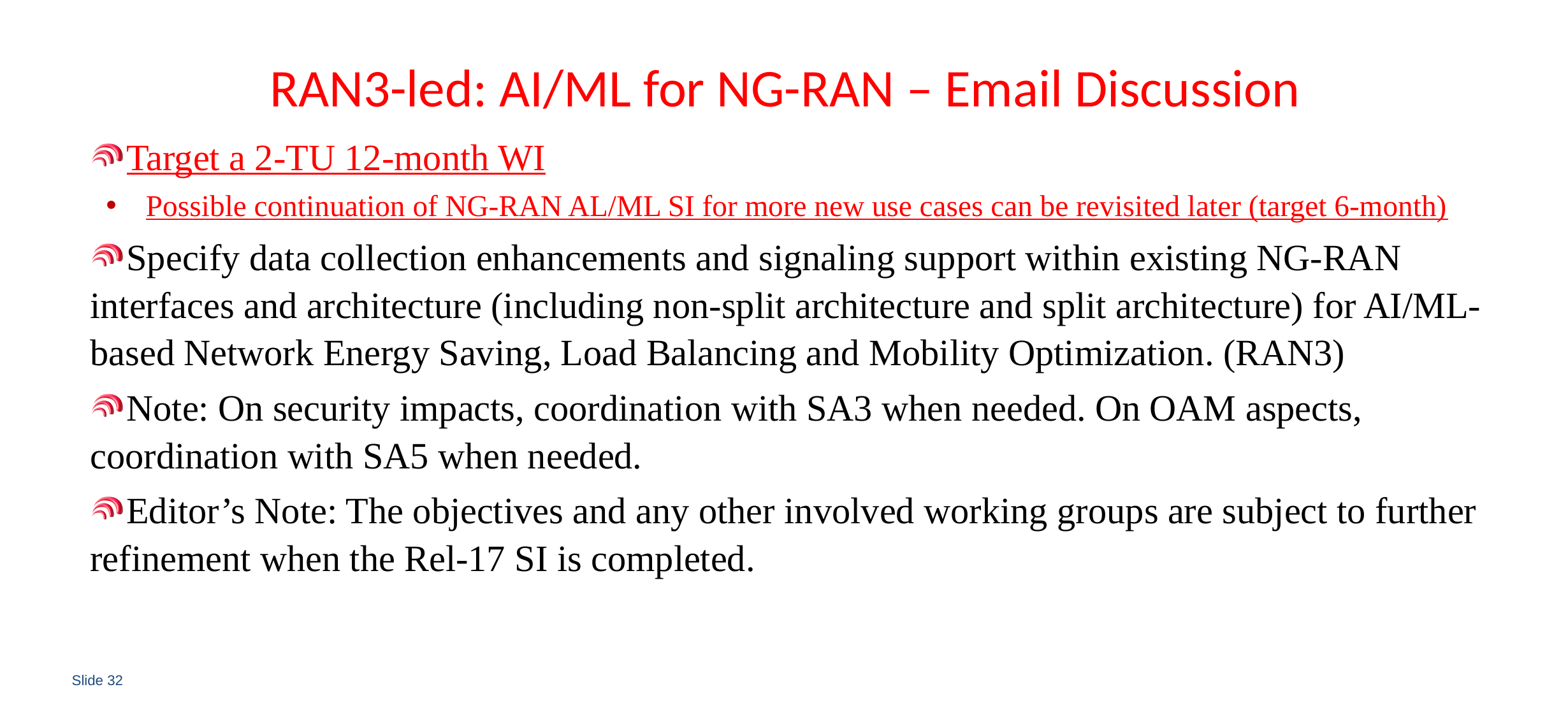

# RAN3-led: AI/ML for NG-RAN – Email Discussion
Target a 2-TU 12-month WI
Possible continuation of NG-RAN AL/ML SI for more new use cases can be revisited later (target 6-month)
Specify data collection enhancements and signaling support within existing NG-RAN interfaces and architecture (including non-split architecture and split architecture) for AI/ML-based Network Energy Saving, Load Balancing and Mobility Optimization. (RAN3)
Note: On security impacts, coordination with SA3 when needed. On OAM aspects, coordination with SA5 when needed.
Editor’s Note: The objectives and any other involved working groups are subject to further refinement when the Rel-17 SI is completed.